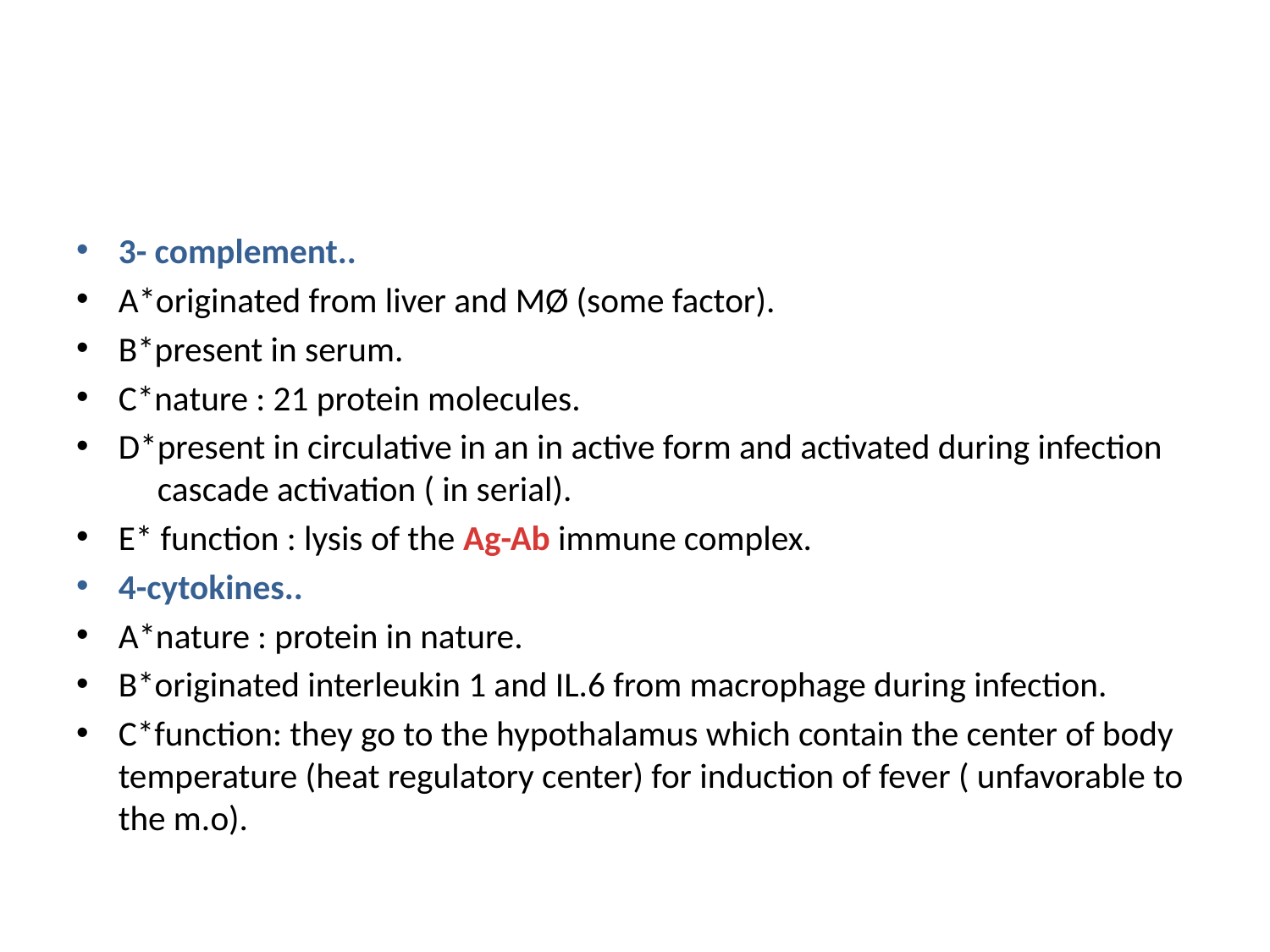

3- complement..
A*originated from liver and MØ (some factor).
B*present in serum.
C*nature : 21 protein molecules.
D*present in circulative in an in active form and activated during infection         cascade activation ( in serial).
E* function : lysis of the Ag-Ab immune complex.
4-cytokines..
A*nature : protein in nature.
B*originated interleukin 1 and IL.6 from macrophage during infection.
C*function: they go to the hypothalamus which contain the center of body temperature (heat regulatory center) for induction of fever ( unfavorable to the m.o).